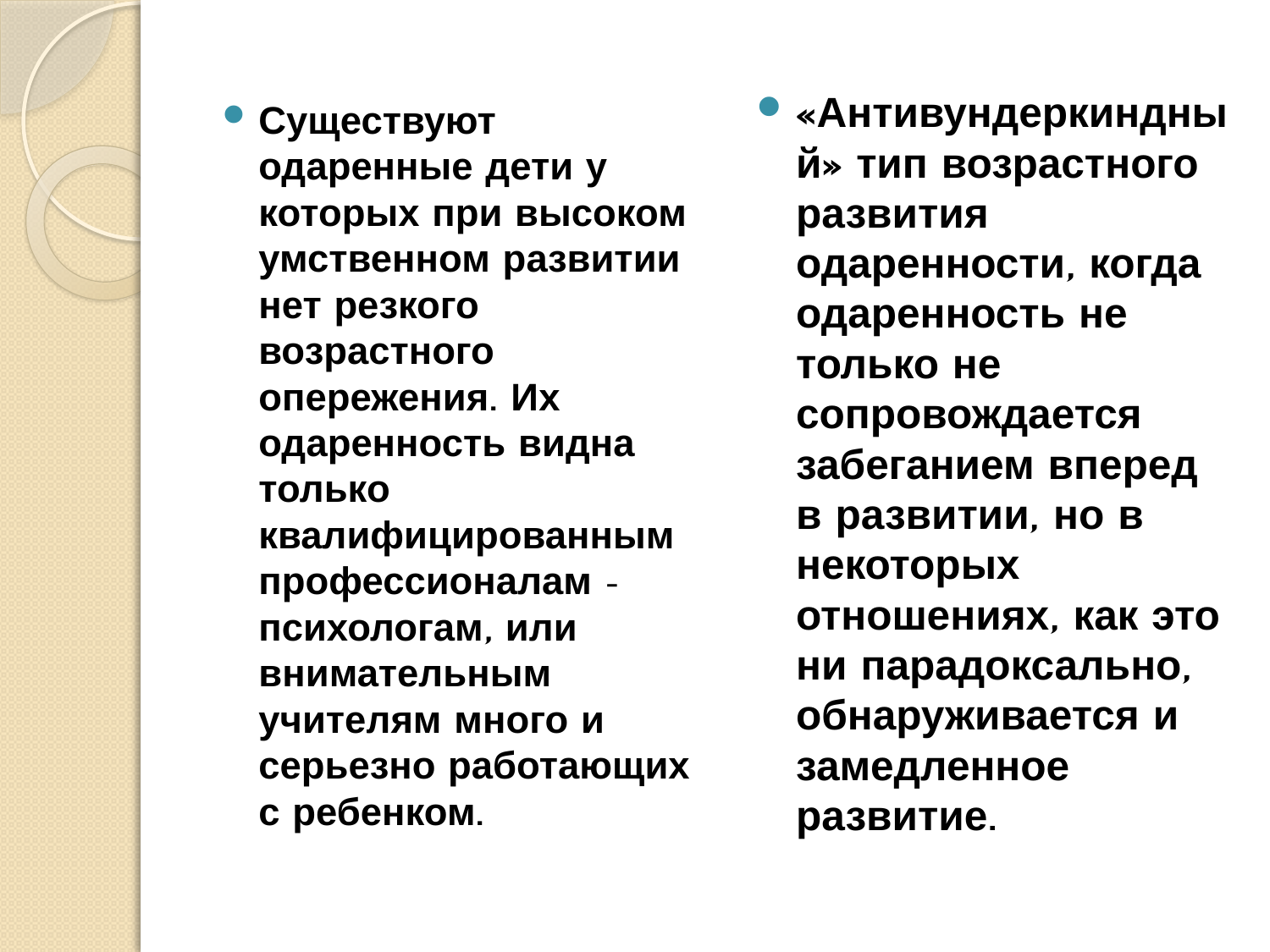

#
«Антивундеркиндный» тип возрастного развития одаренности, когда одаренность не только не сопровождается забеганием вперед в развитии, но в некоторых отношениях, как это ни парадоксально, обнаруживается и замедленное развитие.
Существуют одаренные дети у которых при высоком умственном развитии нет резкого возрастного опережения. Их одаренность видна только квалифицированным профессионалам -психологам, или внимательным учителям много и серьезно работающих с ребенком.